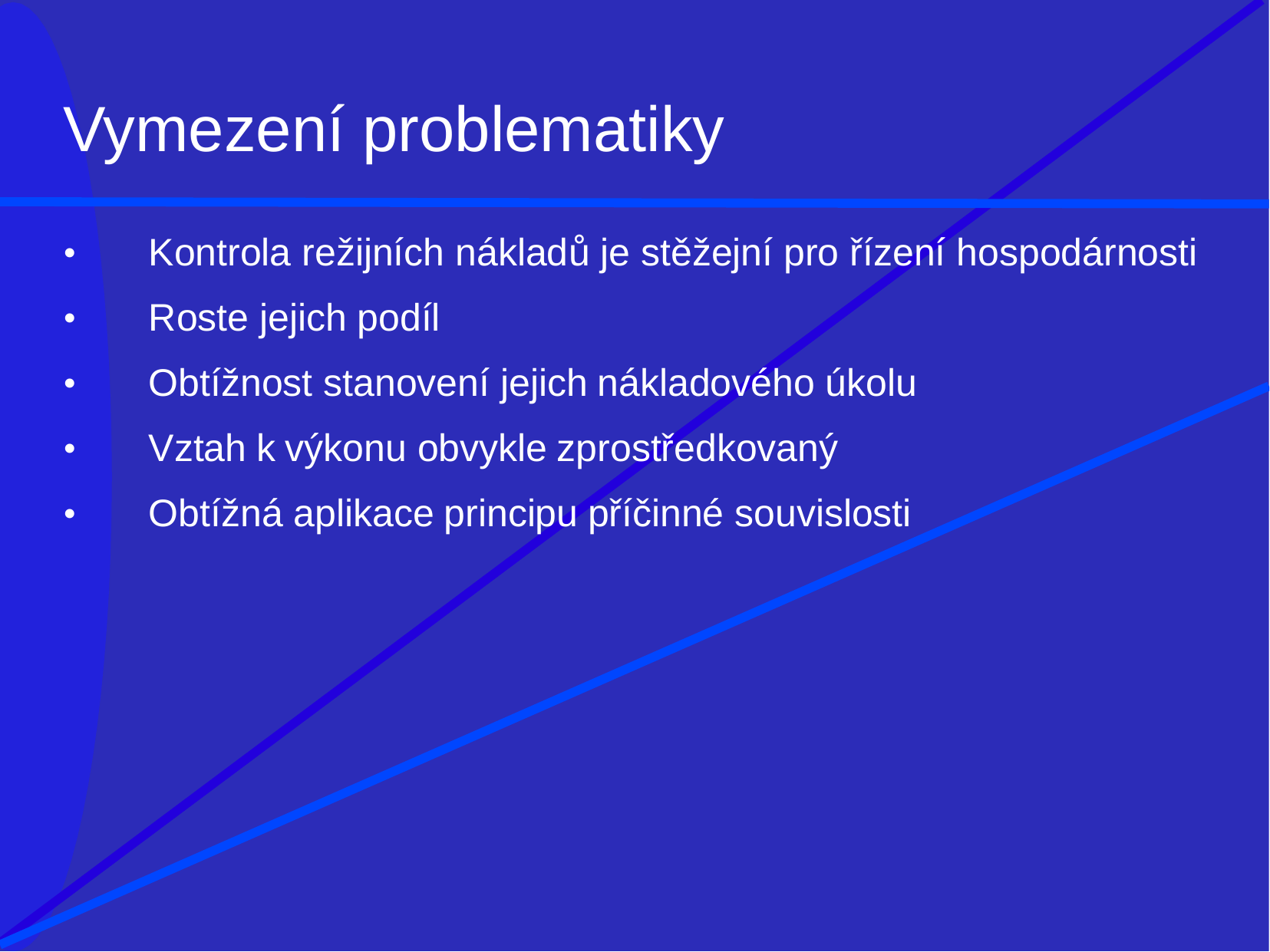

# Vymezení problematiky
Kontrola režijních nákladů je stěžejní pro řízení hospodárnosti
Roste jejich podíl
Obtížnost stanovení jejich nákladového úkolu
Vztah k výkonu obvykle zprostředkovaný
Obtížná aplikace principu příčinné souvislosti
•
•
•
•
•